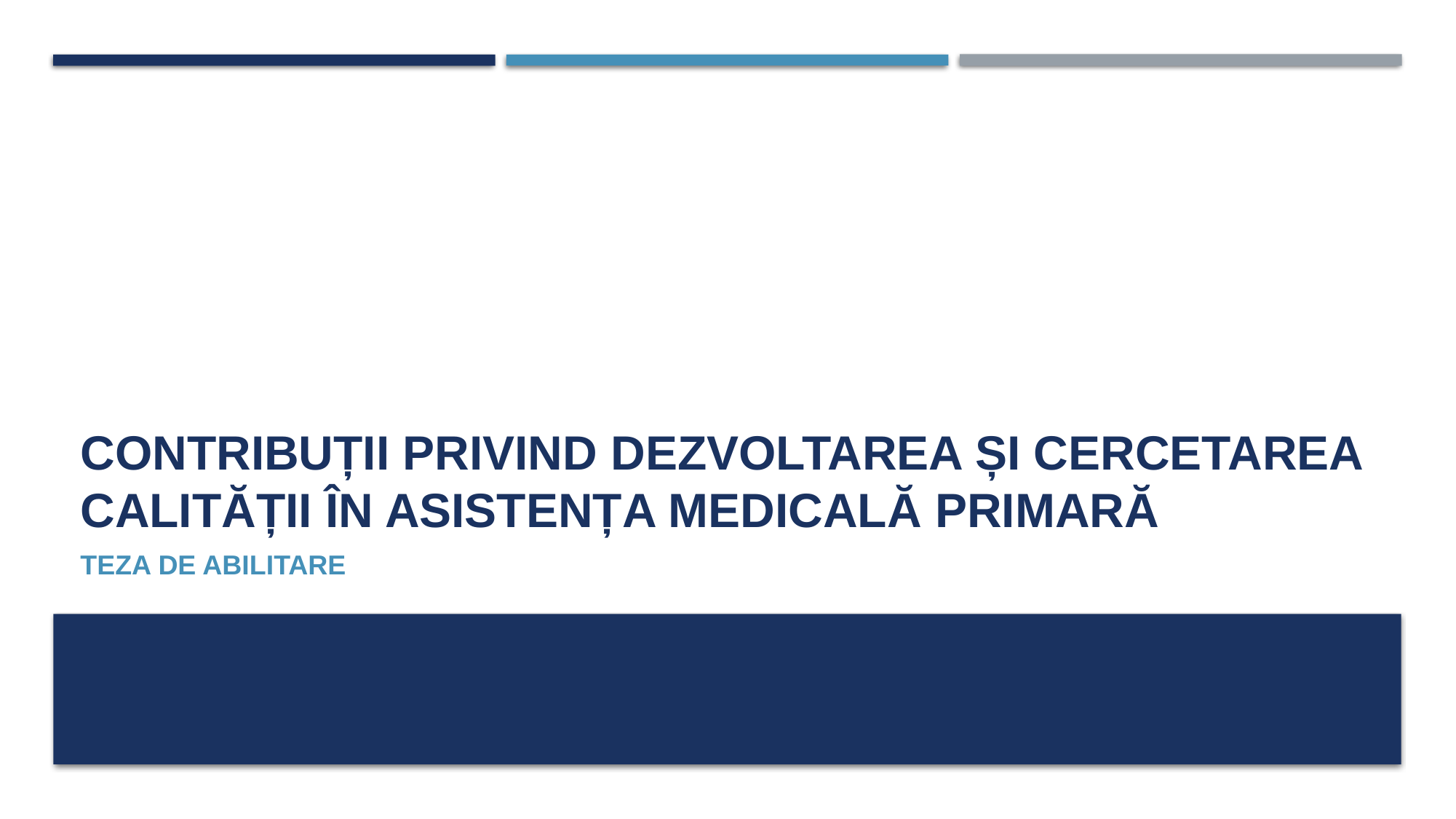

# Contribuții privind dezvoltarea și cercetarea calității în asistența medicală primară
Teza de abilitare